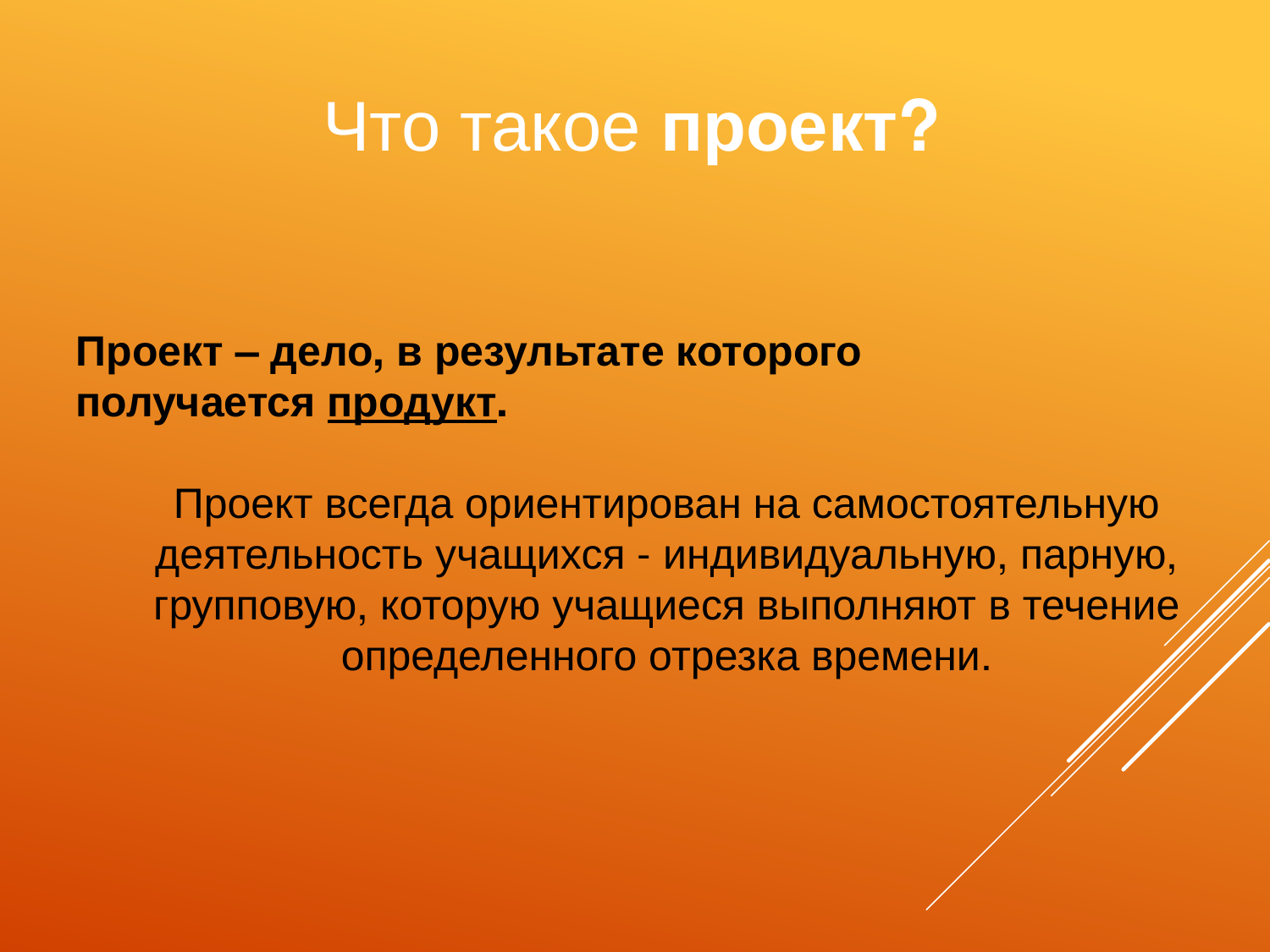

Что такое проект?
Проект – дело, в результате которого получается продукт.

Проект всегда ориентирован на самостоятельную деятельность учащихся - индивидуальную, парную, групповую, которую учащиеся выполняют в течение определенного отрезка времени.